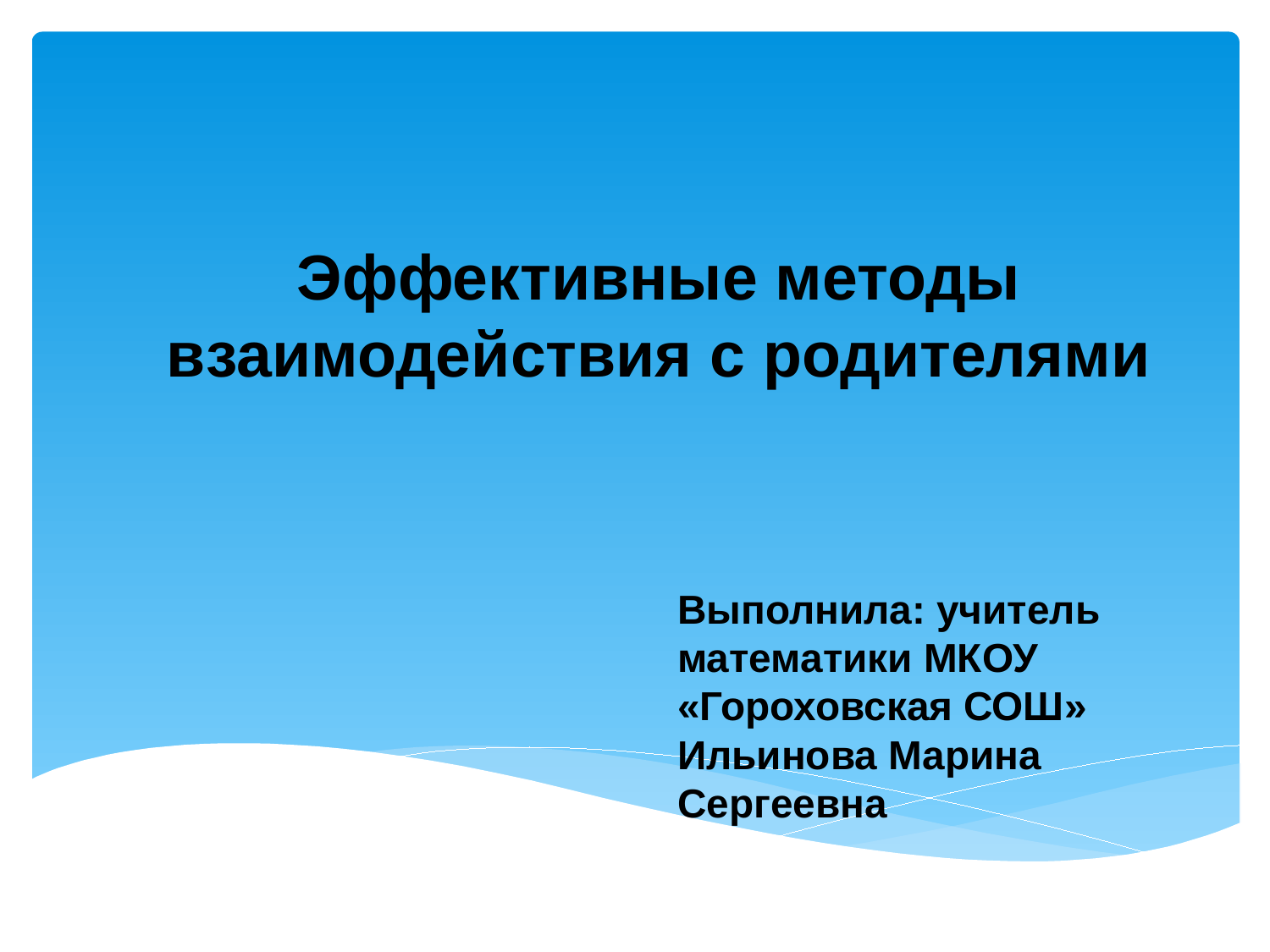

# Эффективные методы взаимодействия с родителями

Выполнила: учитель математики МКОУ «Гороховская СОШ»
Ильинова Марина Сергеевна